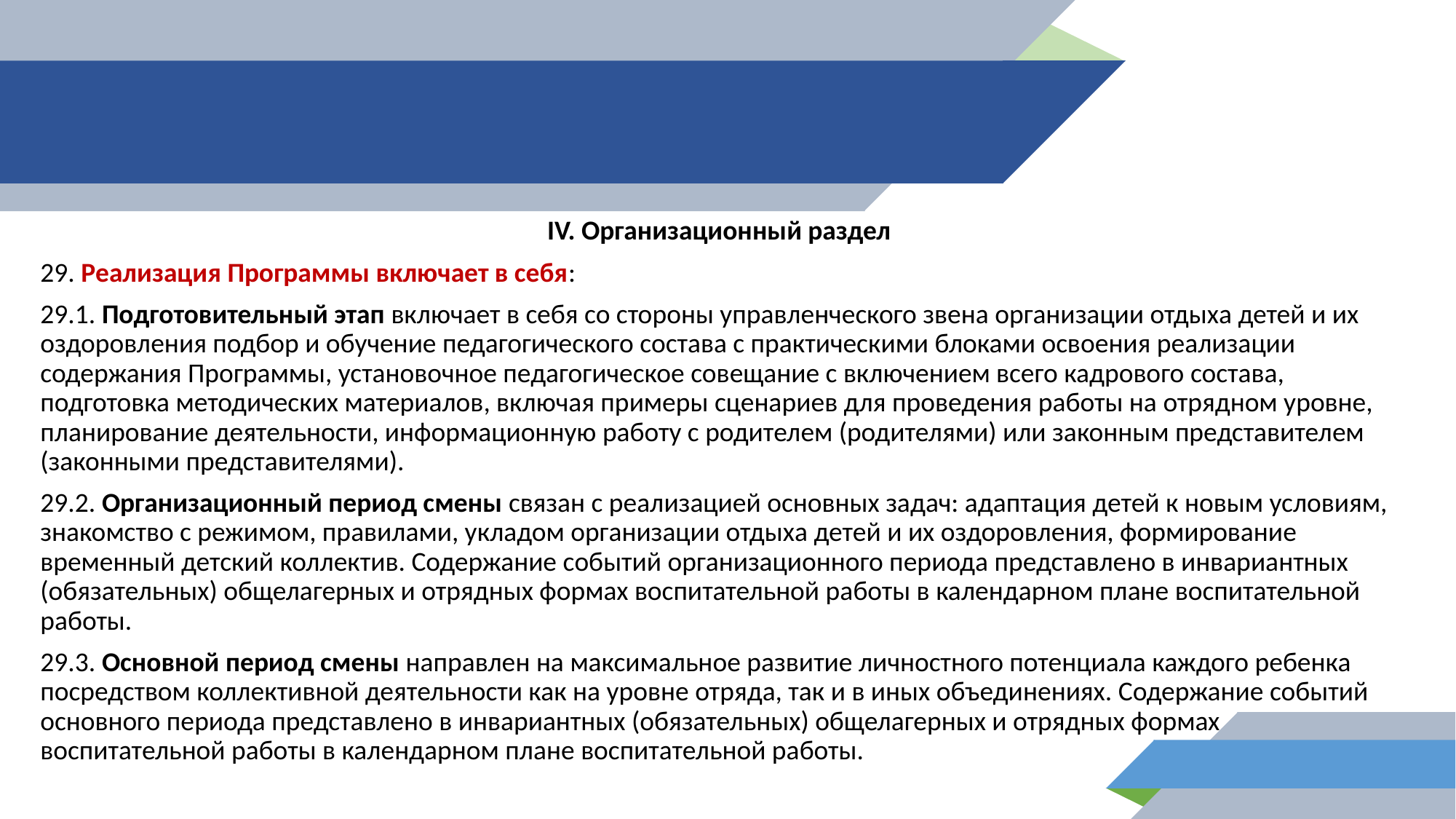

IV. Организационный раздел
29. Реализация Программы включает в себя:
29.1. Подготовительный этап включает в себя со стороны управленческого звена организации отдыха детей и их оздоровления подбор и обучение педагогического состава с практическими блоками освоения реализации содержания Программы, установочное педагогическое совещание с включением всего кадрового состава, подготовка методических материалов, включая примеры сценариев для проведения работы на отрядном уровне, планирование деятельности, информационную работу с родителем (родителями) или законным представителем (законными представителями).
29.2. Организационный период смены связан с реализацией основных задач: адаптация детей к новым условиям, знакомство с режимом, правилами, укладом организации отдыха детей и их оздоровления, формирование временный детский коллектив. Содержание событий организационного периода представлено в инвариантных (обязательных) общелагерных и отрядных формах воспитательной работы в календарном плане воспитательной работы.
29.3. Основной период смены направлен на максимальное развитие личностного потенциала каждого ребенка посредством коллективной деятельности как на уровне отряда, так и в иных объединениях. Содержание событий основного периода представлено в инвариантных (обязательных) общелагерных и отрядных формах воспитательной работы в календарном плане воспитательной работы.